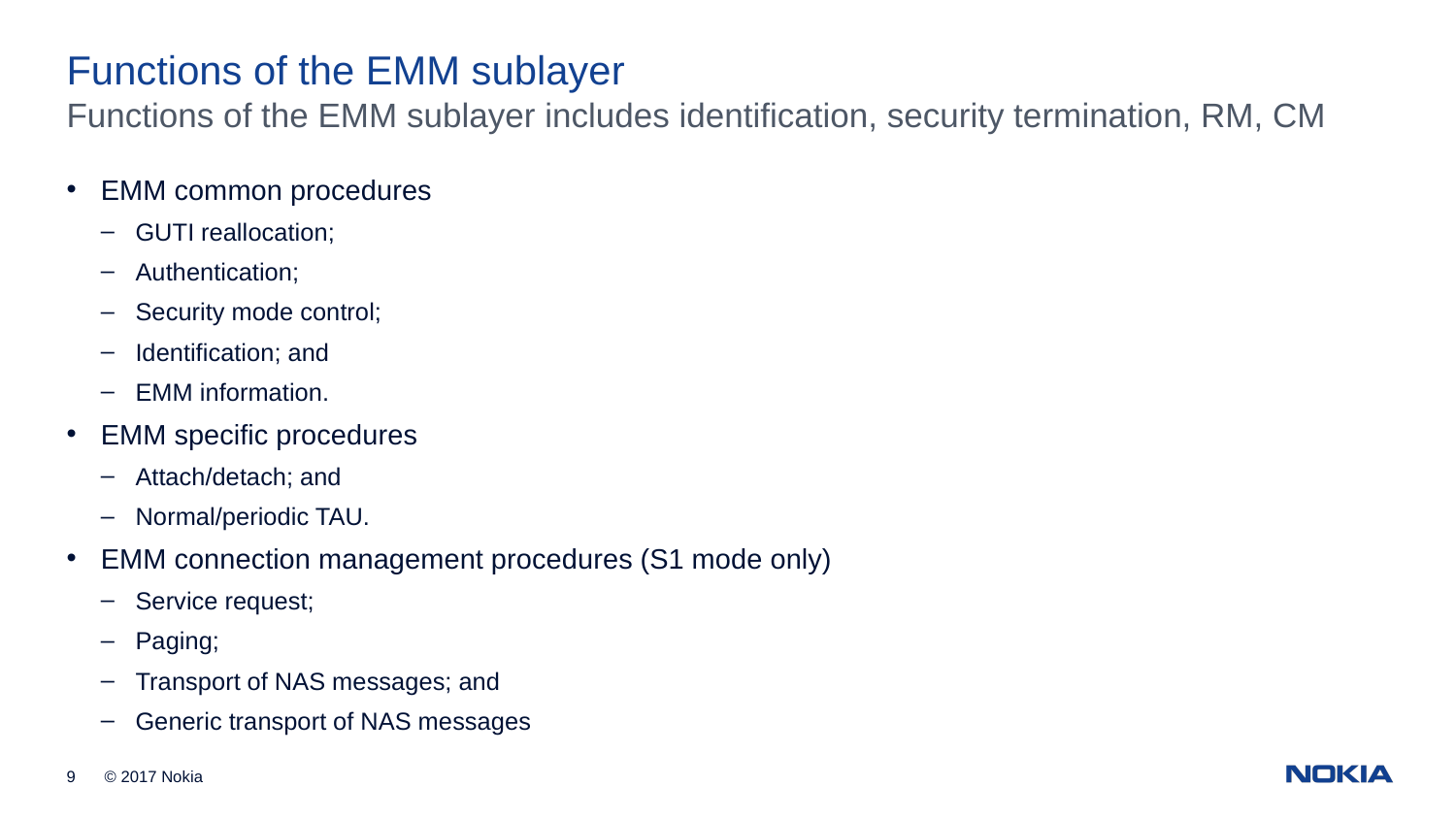

Functions of the EMM sublayer
Functions of the EMM sublayer includes identification, security termination, RM, CM
EMM common procedures
GUTI reallocation;
Authentication;
Security mode control;
Identification; and
EMM information.
EMM specific procedures
Attach/detach; and
Normal/periodic TAU.
EMM connection management procedures (S1 mode only)
Service request;
Paging;
Transport of NAS messages; and
Generic transport of NAS messages